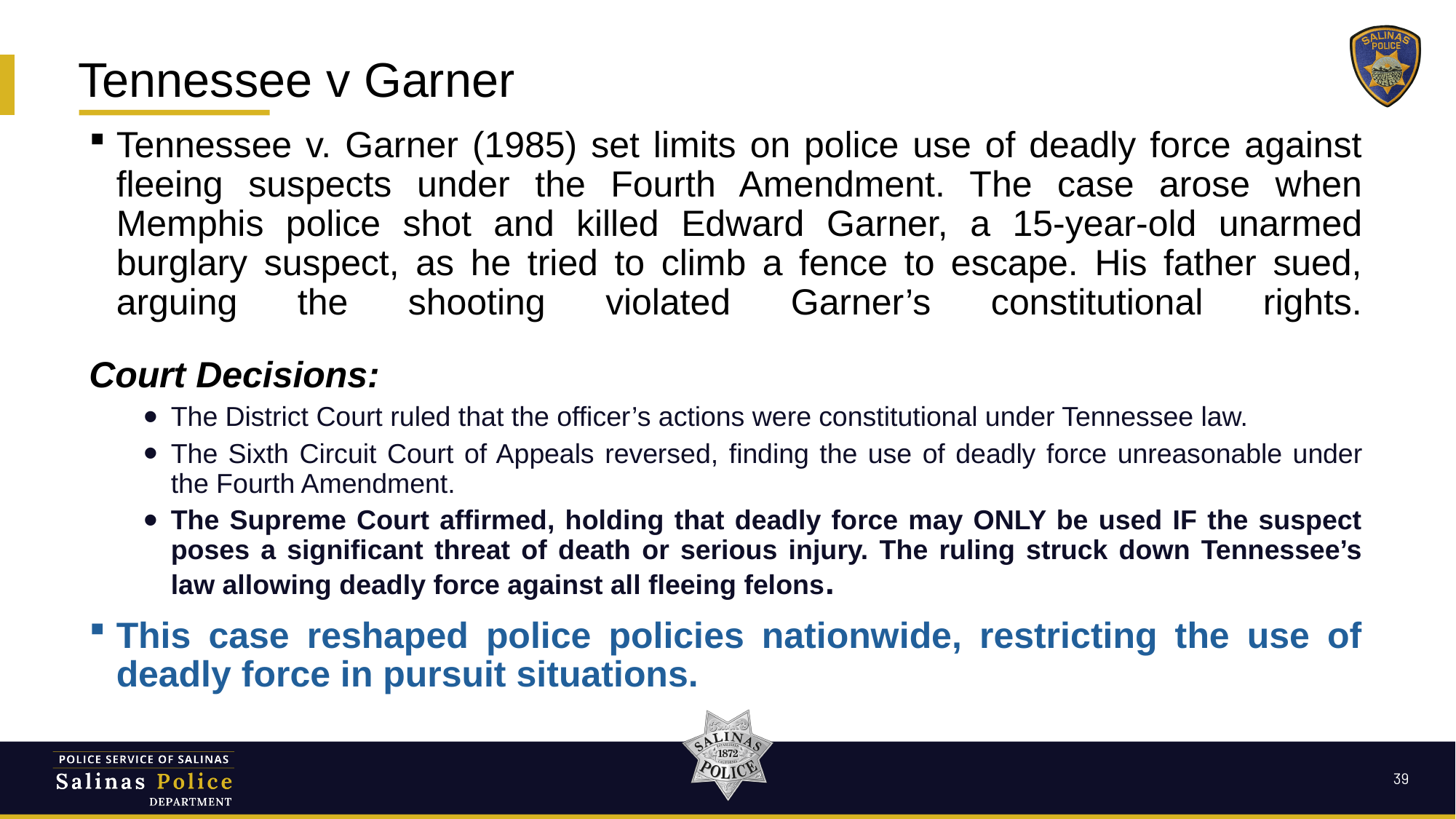

# Tennessee v Garner
Tennessee v. Garner (1985) set limits on police use of deadly force against fleeing suspects under the Fourth Amendment. The case arose when Memphis police shot and killed Edward Garner, a 15-year-old unarmed burglary suspect, as he tried to climb a fence to escape. His father sued, arguing the shooting violated Garner’s constitutional rights.
Court Decisions:
The District Court ruled that the officer’s actions were constitutional under Tennessee law.
The Sixth Circuit Court of Appeals reversed, finding the use of deadly force unreasonable under the Fourth Amendment.
The Supreme Court affirmed, holding that deadly force may ONLY be used IF the suspect poses a significant threat of death or serious injury. The ruling struck down Tennessee’s law allowing deadly force against all fleeing felons.
This case reshaped police policies nationwide, restricting the use of deadly force in pursuit situations.